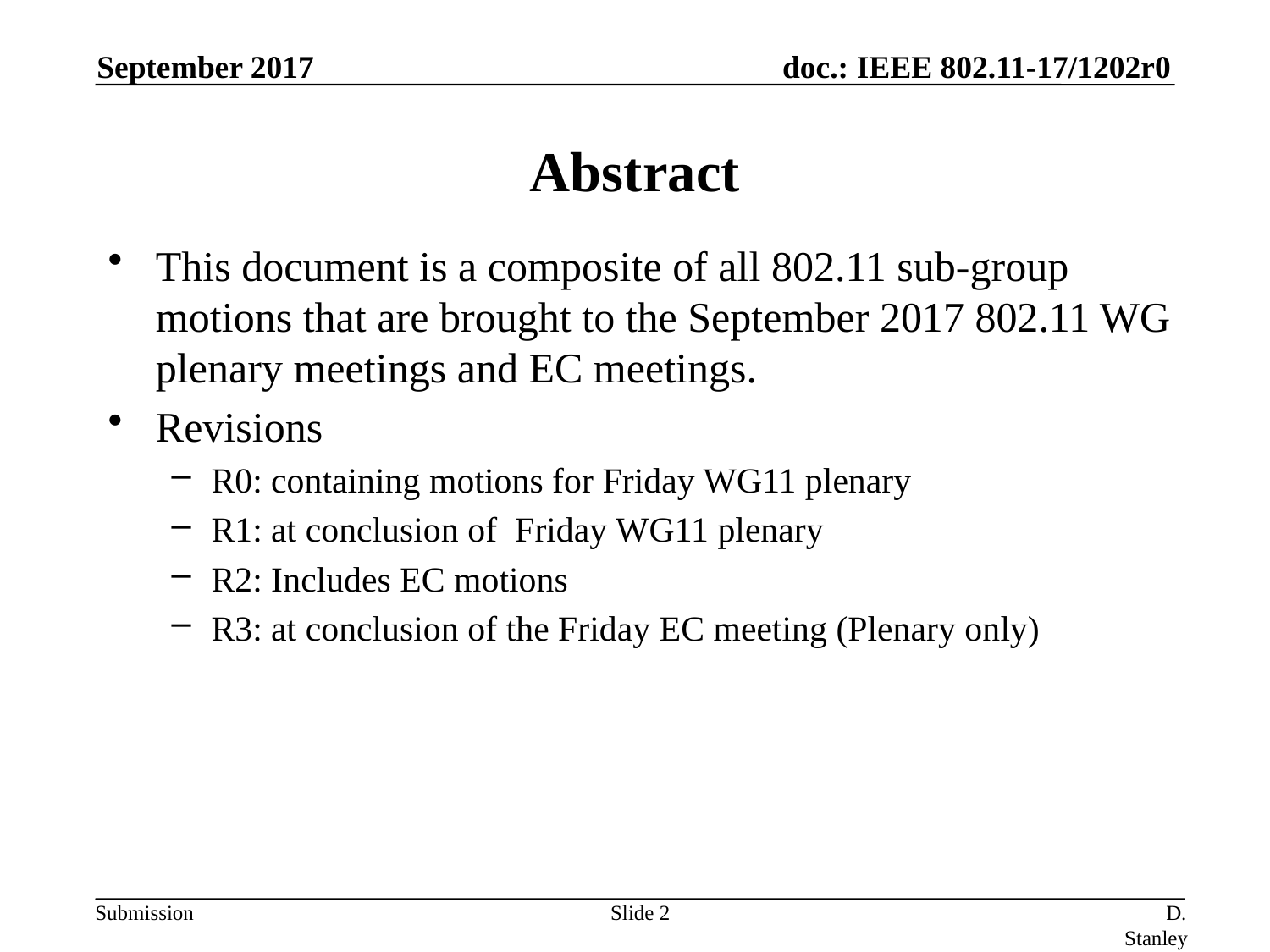

September 2017
# Abstract
This document is a composite of all 802.11 sub-group motions that are brought to the September 2017 802.11 WG plenary meetings and EC meetings.
Revisions
R0: containing motions for Friday WG11 plenary
R1: at conclusion of  Friday WG11 plenary
R2: Includes EC motions
R3: at conclusion of the Friday EC meeting (Plenary only)

Slide 2
D. Stanley, HP Enterprise